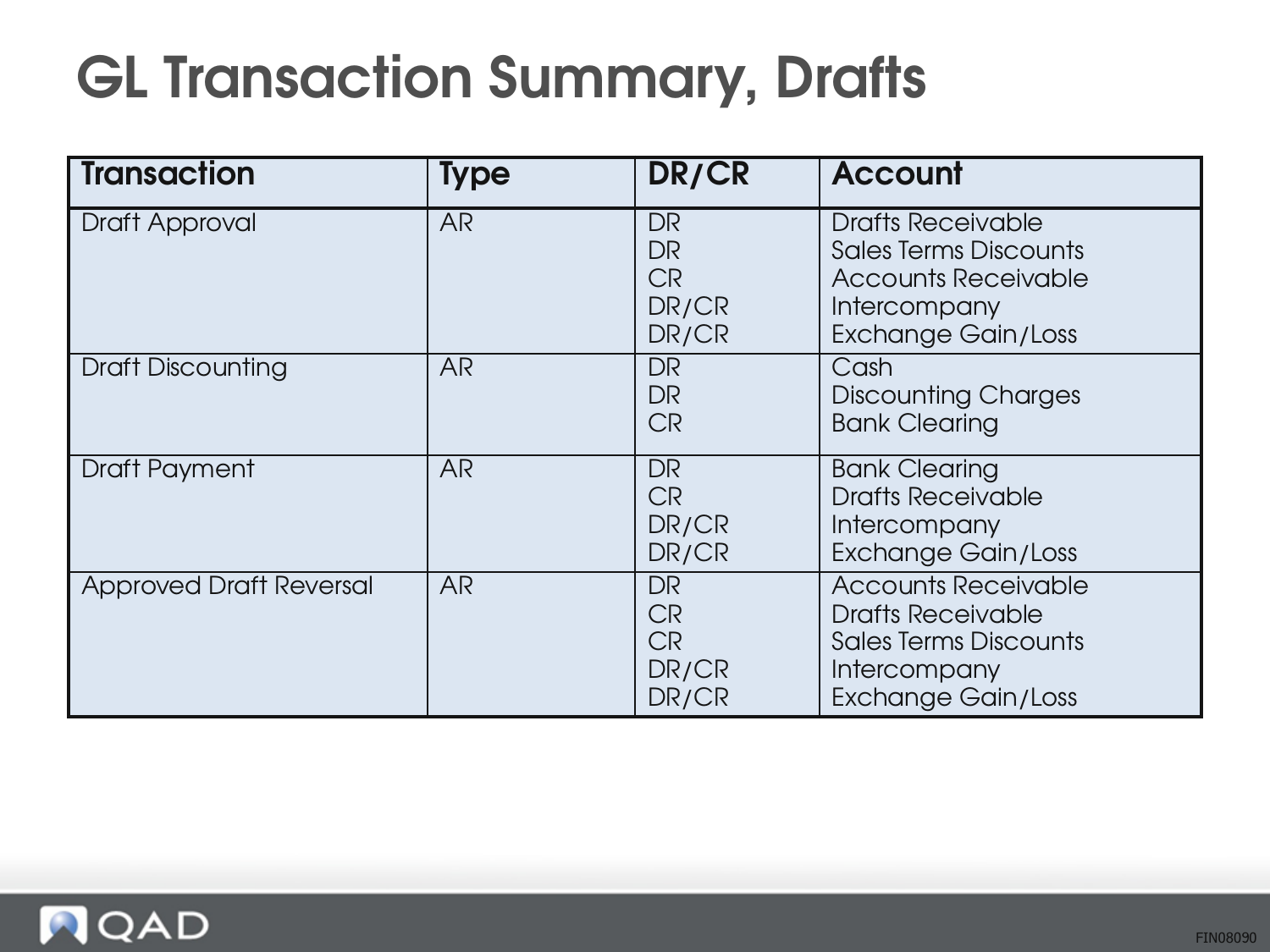

# GL Transaction Summary, Drafts
| Transaction | Type | DR/CR | Account |
| --- | --- | --- | --- |
| Draft Approval | AR | DR DR CR DR/CR DR/CR | Drafts Receivable Sales Terms Discounts Accounts Receivable Intercompany Exchange Gain/Loss |
| Draft Discounting | AR | DR DR CR | Cash Discounting Charges Bank Clearing |
| Draft Payment | AR | DR CR DR/CR DR/CR | Bank Clearing Drafts Receivable Intercompany Exchange Gain/Loss |
| Approved Draft Reversal | AR | DR CR CR DR/CR DR/CR | Accounts Receivable Drafts Receivable Sales Terms Discounts Intercompany Exchange Gain/Loss |
FIN08090